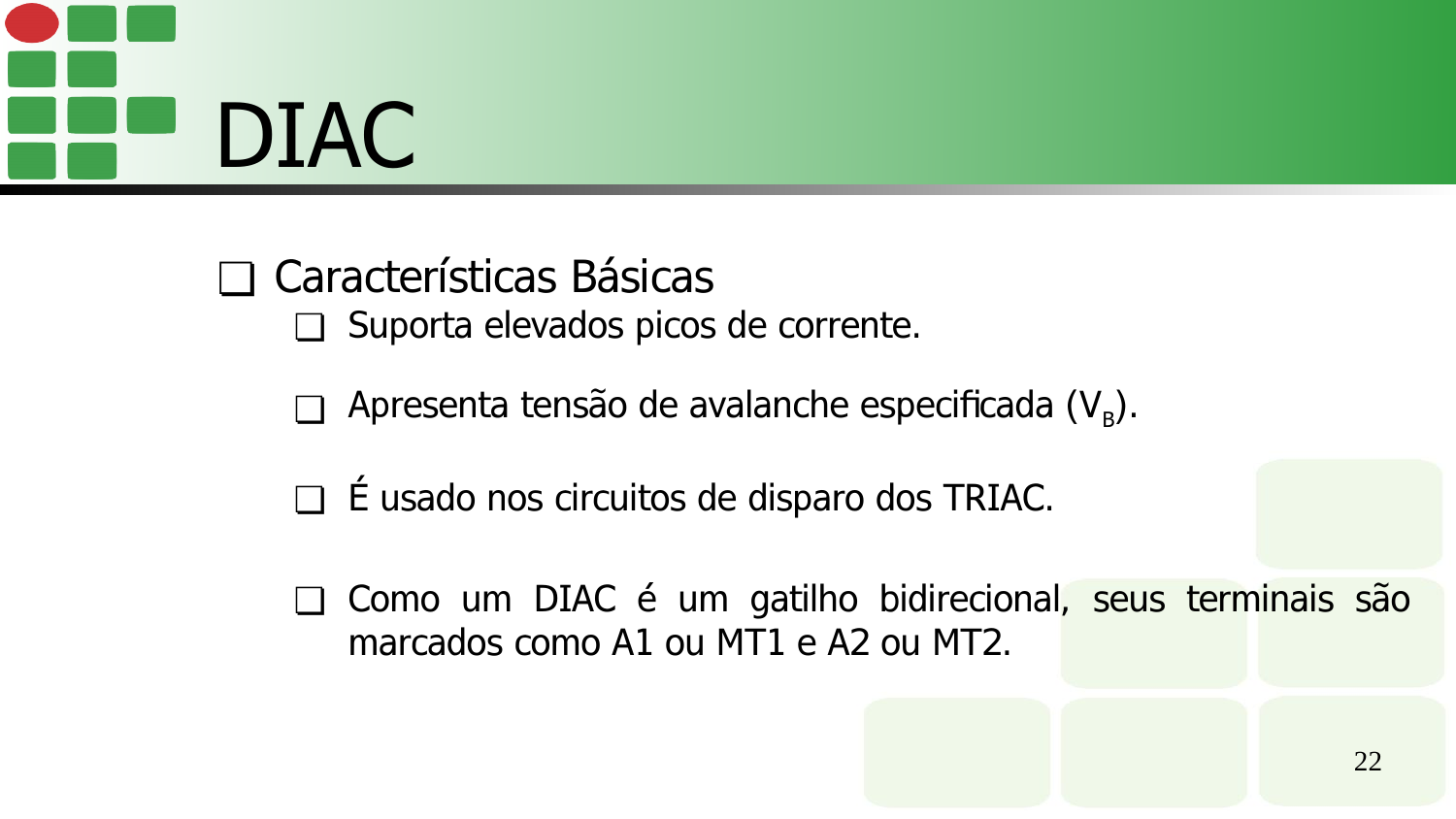

DIAC
Características Básicas
Suporta elevados picos de corrente.
Apresenta tensão de avalanche especificada (VB).

É usado nos circuitos de disparo dos TRIAC.
Como um DIAC é um gatilho bidirecional, seus terminais são marcados como A1 ou MT1 e A2 ou MT2.
22